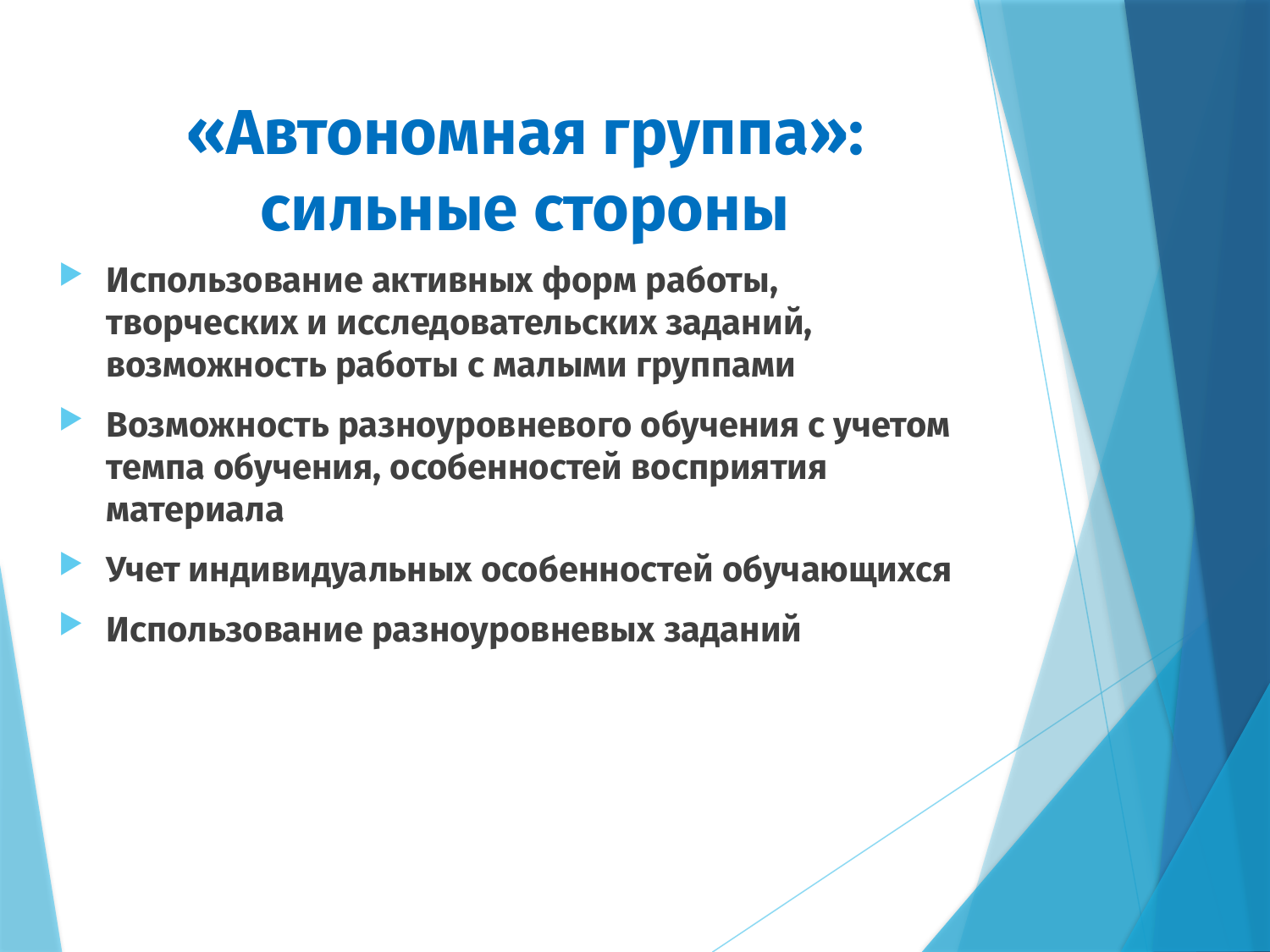

# «Автономная группа»: сильные стороны
Использование активных форм работы, творческих и исследовательских заданий, возможность работы с малыми группами
Возможность разноуровневого обучения с учетом темпа обучения, особенностей восприятия материала
Учет индивидуальных особенностей обучающихся
Использование разноуровневых заданий